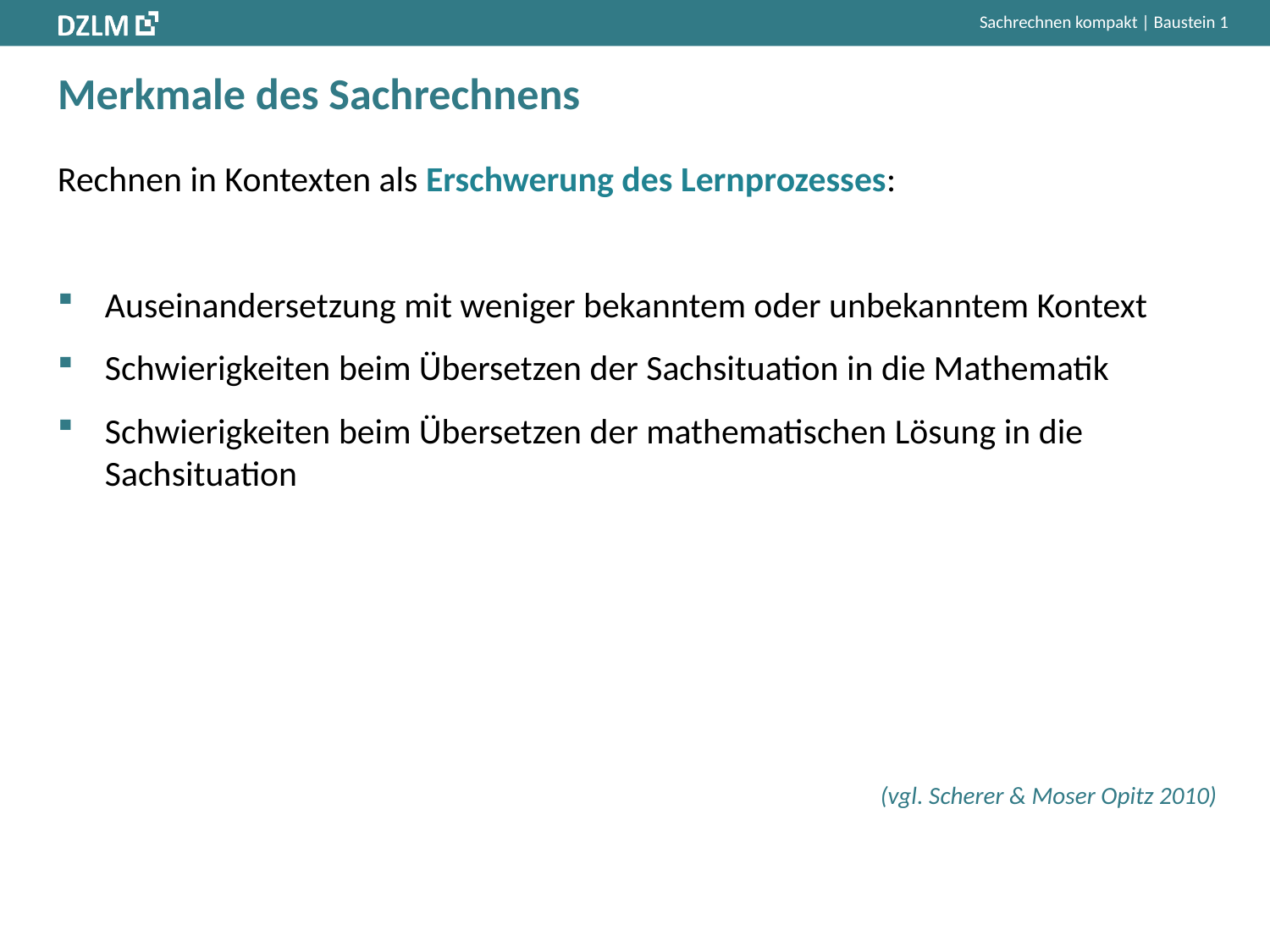

# Merkmale des Sachrechnens
Rechnen in Kontexten als Erschwerung des Lernprozesses:

Auseinandersetzung mit weniger bekanntem oder unbekanntem Kontext
Schwierigkeiten beim Übersetzen der Sachsituation in die Mathematik
Schwierigkeiten beim Übersetzen der mathematischen Lösung in die Sachsituation

(vgl. Scherer & Moser Opitz 2010)